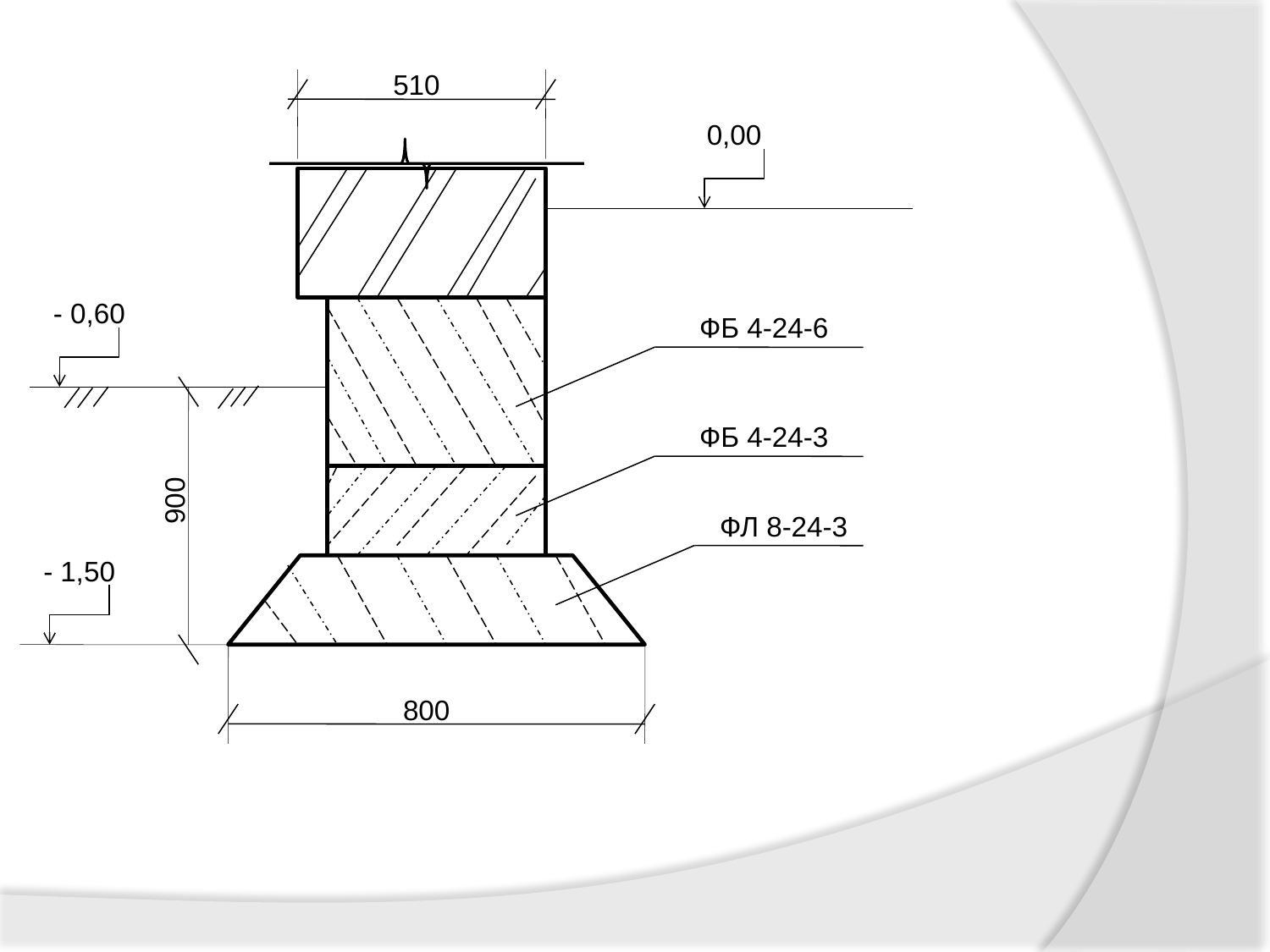

510
0,00

- 0,60

ФБ 4-24-6
ФБ 4-24-3

900
ФЛ 8-24-3
- 1,50

800